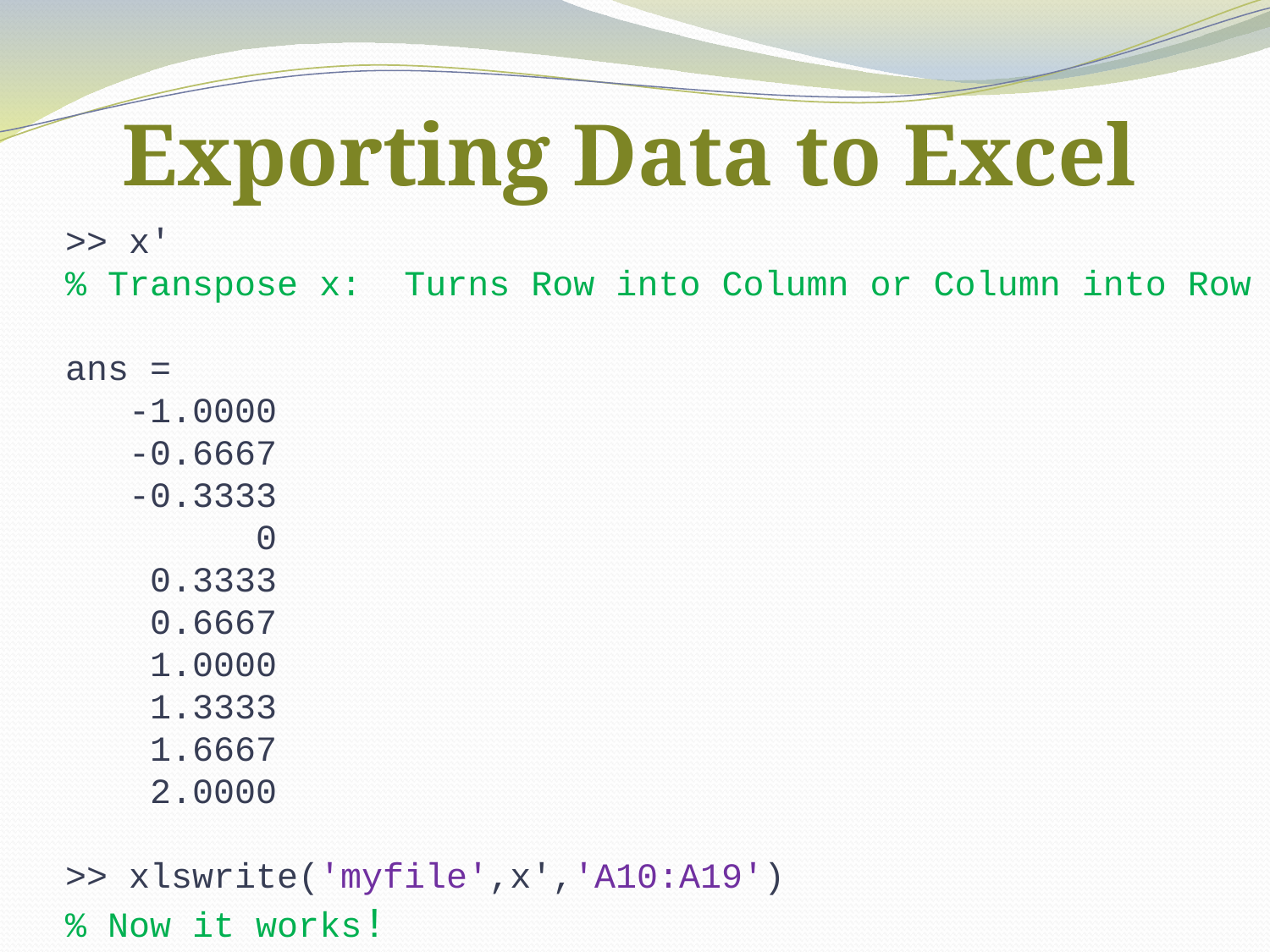

Exporting Data to Excel
>> x'
% Transpose x:  Turns Row into Column or Column into Row

ans =
   -1.0000
   -0.6667
   -0.3333
         0
    0.3333
    0.6667
    1.0000
    1.3333
    1.6667
    2.0000

>> xlswrite('myfile',x','A10:A19')
% Now it works!